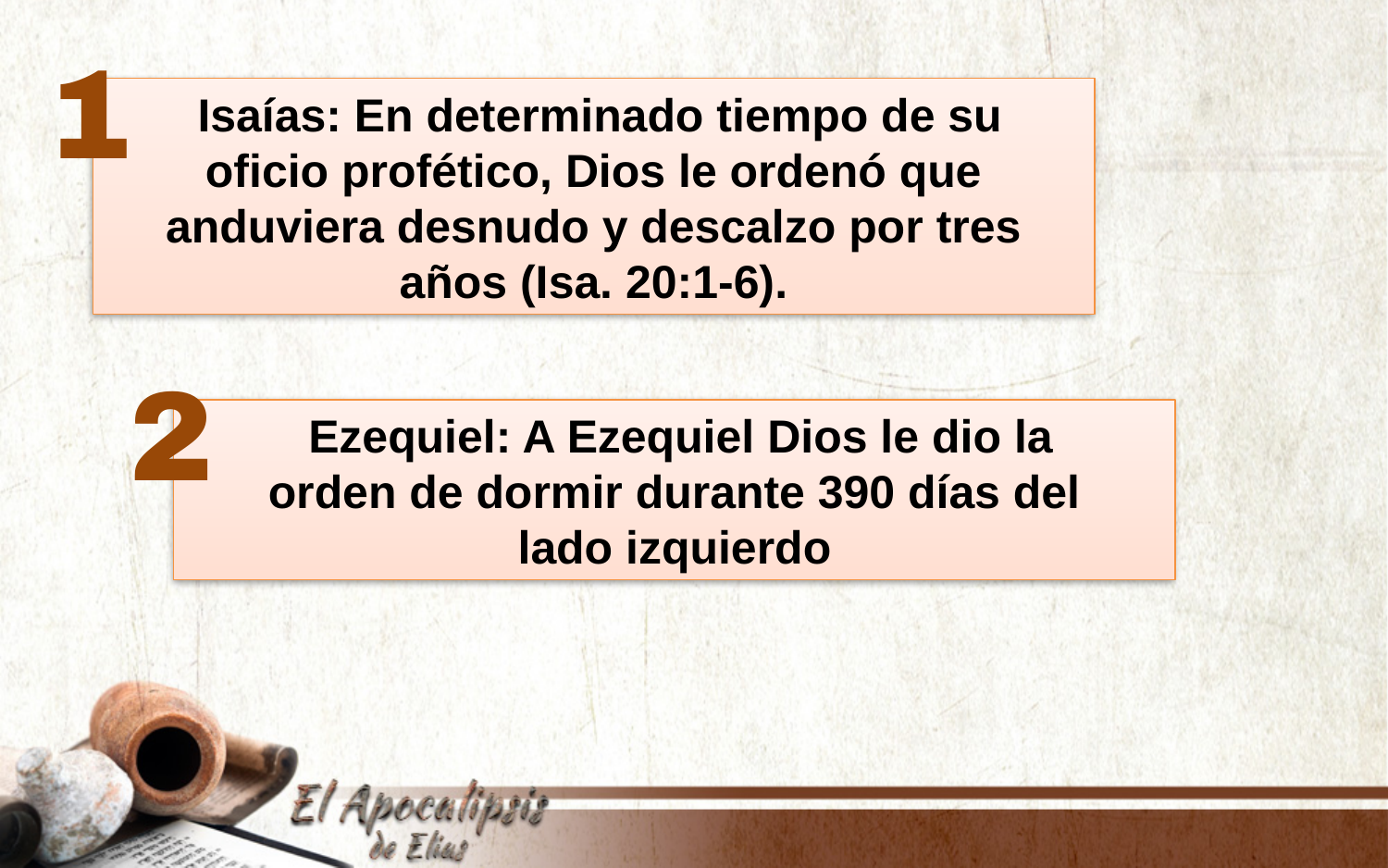

1
 Isaías: En determinado tiempo de su
oficio profético, Dios le ordenó que anduviera desnudo y descalzo por tres años (Isa. 20:1-6).
2
 Ezequiel: A Ezequiel Dios le dio la
orden de dormir durante 390 días del
lado izquierdo